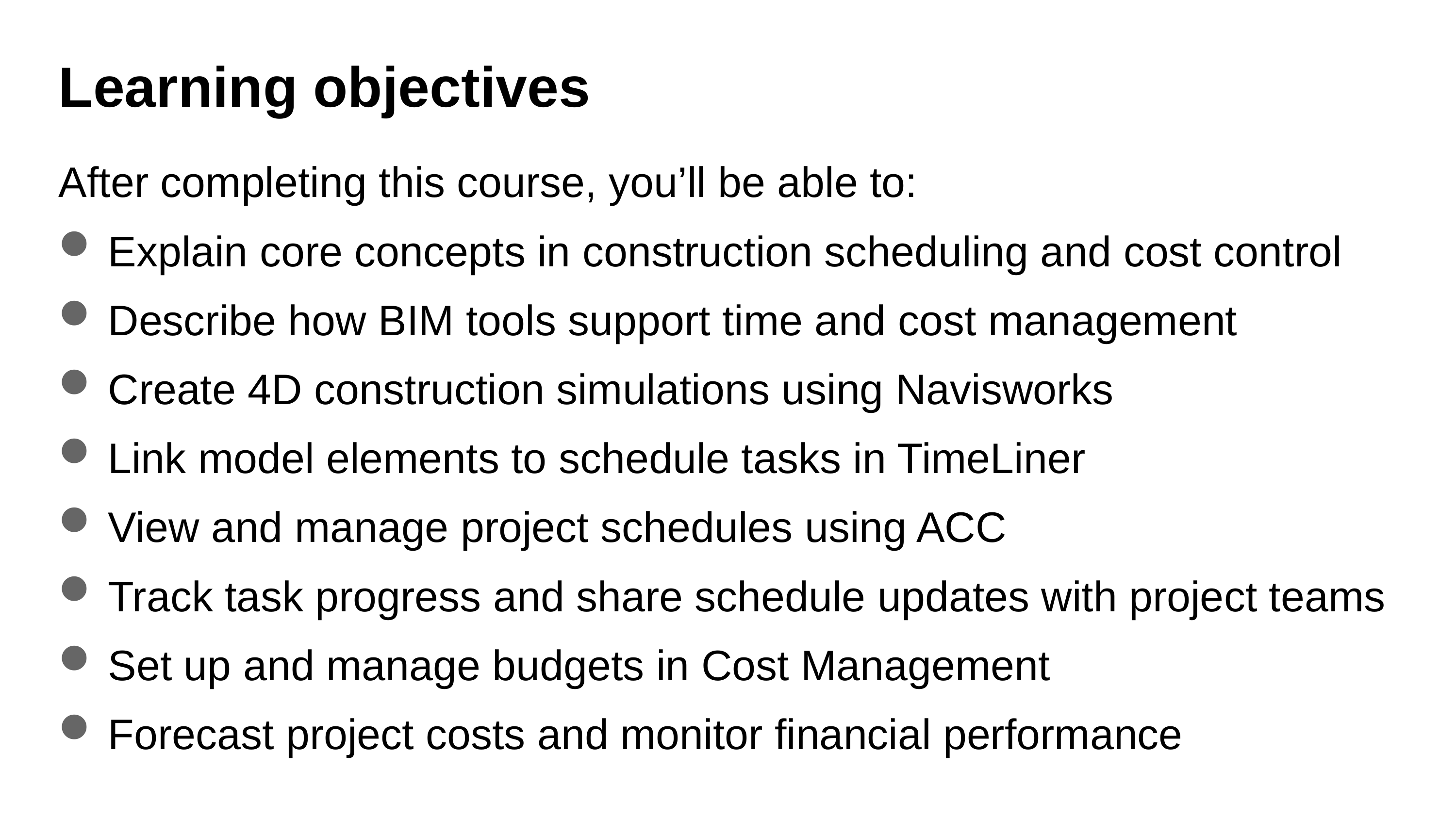

# Learning objectives
After completing this course, you’ll be able to:
Explain core concepts in construction scheduling and cost control
Describe how BIM tools support time and cost management
Create 4D construction simulations using Navisworks
Link model elements to schedule tasks in TimeLiner
View and manage project schedules using ACC
Track task progress and share schedule updates with project teams
Set up and manage budgets in Cost Management
Forecast project costs and monitor financial performance